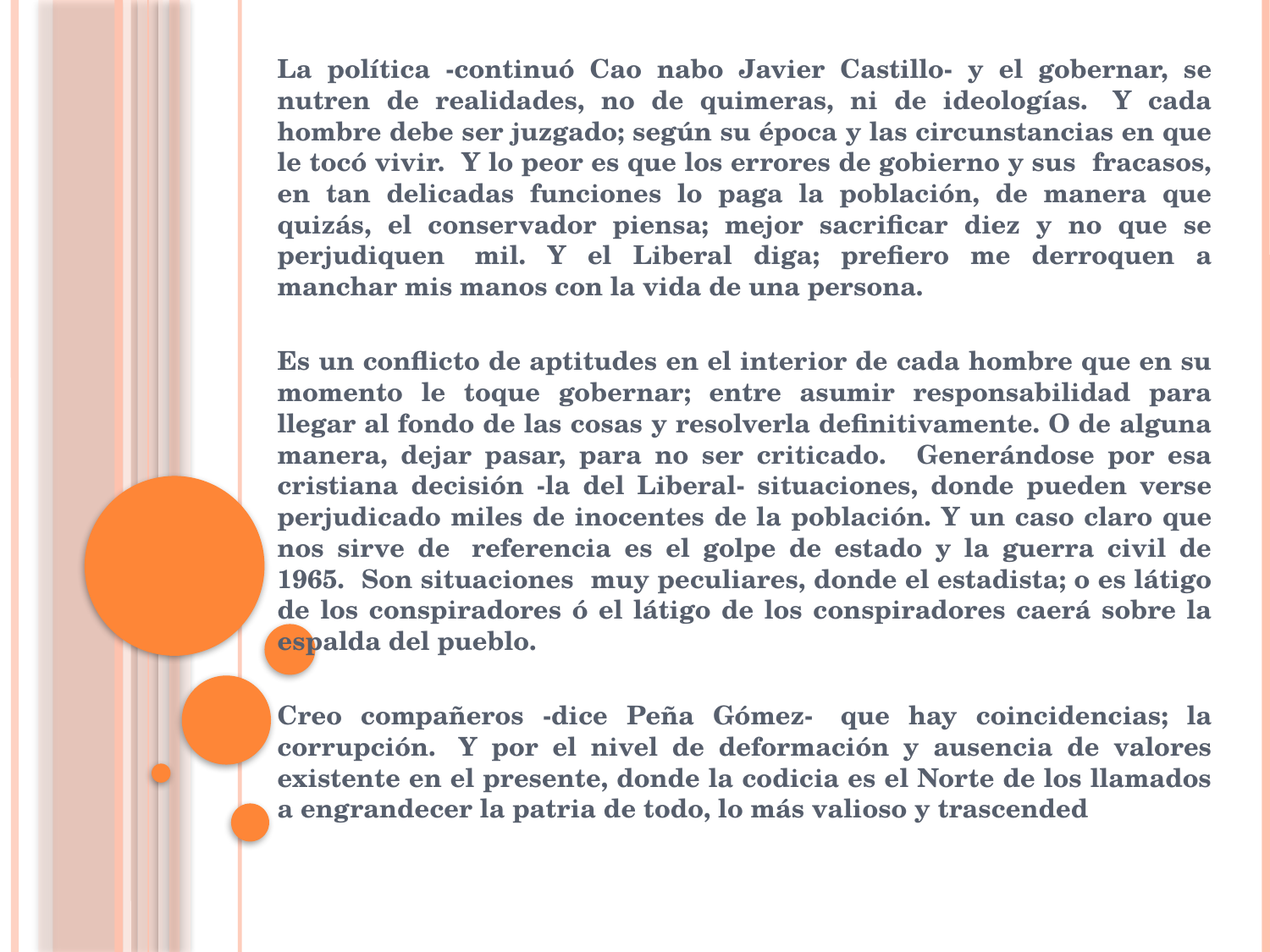

La política -continuó Cao nabo Javier Castillo- y el gobernar, se nutren de realidades, no de quimeras, ni de ideologías.  Y cada hombre debe ser juzgado; según su época y las circunstancias en que le tocó vivir.  Y lo peor es que los errores de gobierno y sus  fracasos, en tan delicadas funciones lo paga la población, de manera que quizás, el conservador piensa; mejor sacrificar diez y no que se perjudiquen  mil. Y el Liberal diga; prefiero me derroquen a manchar mis manos con la vida de una persona.

Es un conflicto de aptitudes en el interior de cada hombre que en su momento le toque gobernar; entre asumir responsabilidad para llegar al fondo de las cosas y resolverla definitivamente. O de alguna manera, dejar pasar, para no ser criticado.   Generándose por esa cristiana decisión -la del Liberal- situaciones, donde pueden verse perjudicado miles de inocentes de la población. Y un caso claro que nos sirve de  referencia es el golpe de estado y la guerra civil de 1965.  Son situaciones  muy peculiares, donde el estadista; o es látigo de los conspiradores ó el látigo de los conspiradores caerá sobre la espalda del pueblo.

Creo compañeros -dice Peña Gómez-  que hay coincidencias; la corrupción.  Y por el nivel de deformación y ausencia de valores existente en el presente, donde la codicia es el Norte de los llamados a engrandecer la patria de todo, lo más valioso y trascended